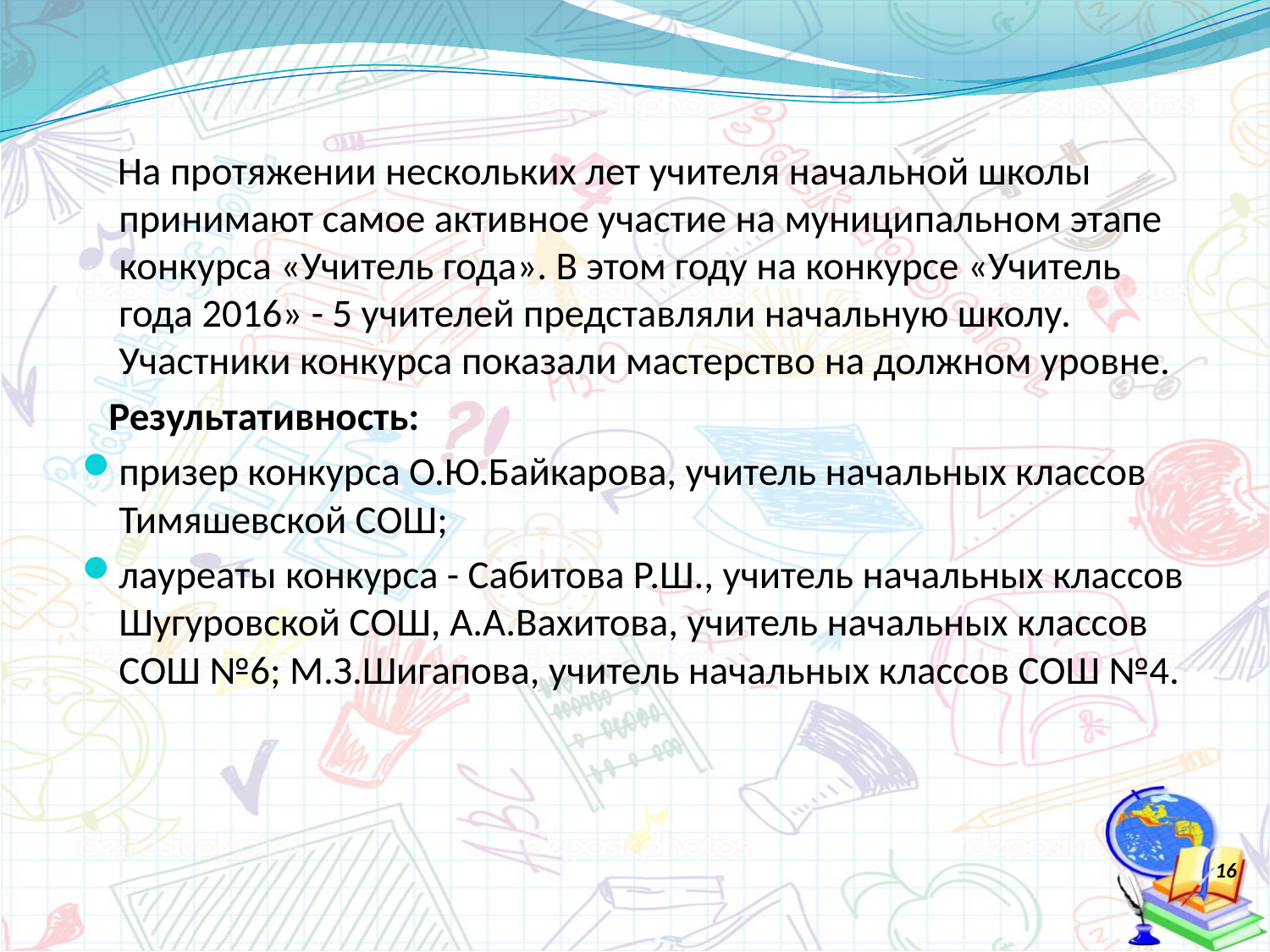

#
    На протяжении нескольких лет учителя начальной школы принимают самое активное участие на муниципальном этапе конкурса «Учитель года». В этом году на конкурсе «Учитель года 2016» - 5 учителей представляли начальную школу. Участники конкурса показали мастерство на должном уровне.
   Результативность:
призер конкурса О.Ю.Байкарова, учитель начальных классов Тимяшевской СОШ;
лауреаты конкурса - Сабитова Р.Ш., учитель начальных классов Шугуровской СОШ, А.А.Вахитова, учитель начальных классов СОШ №6; М.З.Шигапова, учитель начальных классов СОШ №4.

16